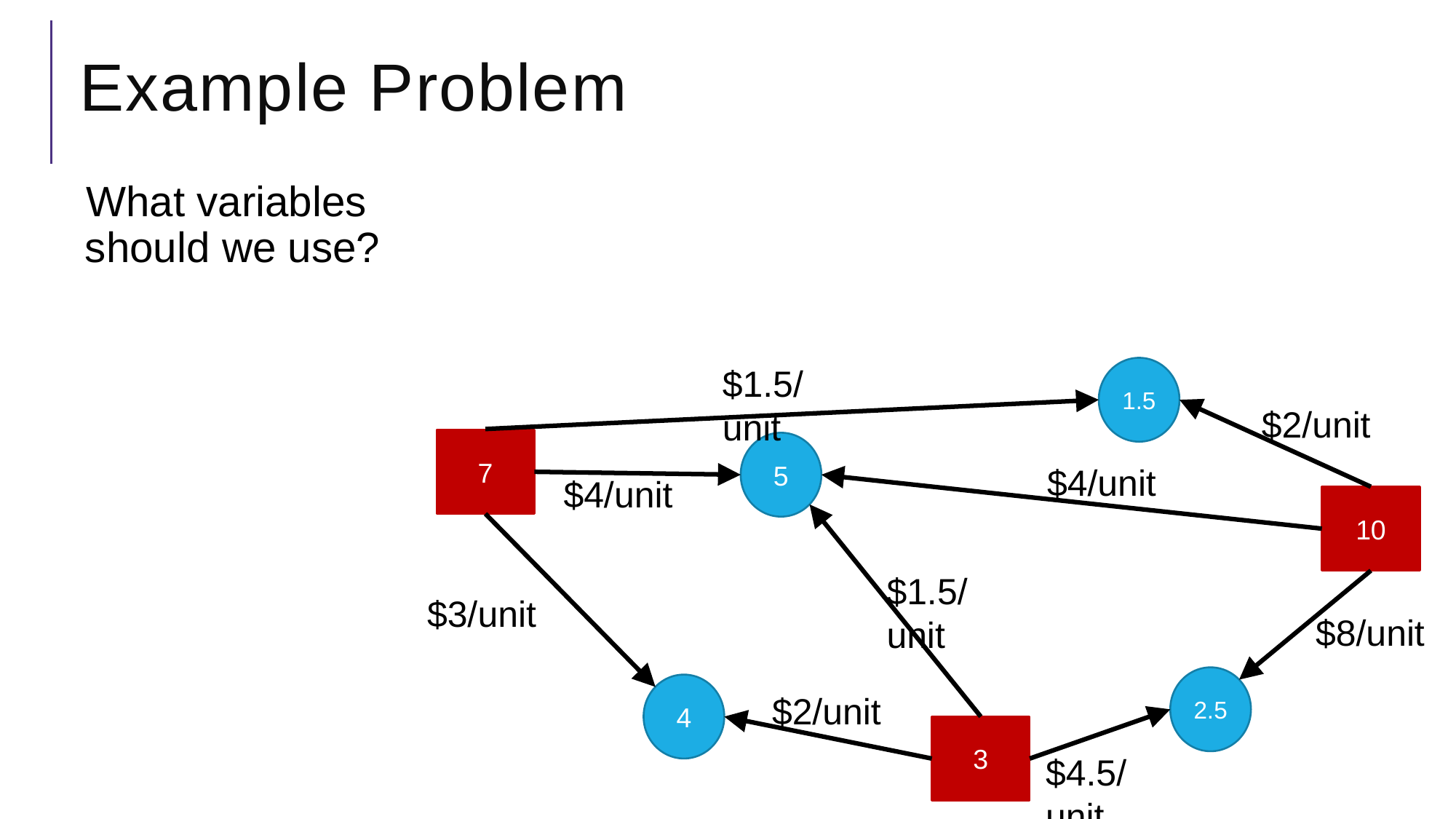

# Example Problem
What variables should we use?
$1.5/unit
1.5
$2/unit
7
5
$4/unit
$4/unit
10
$1.5/unit
$3/unit
$8/unit
2.5
4
$2/unit
3
$4.5/unit